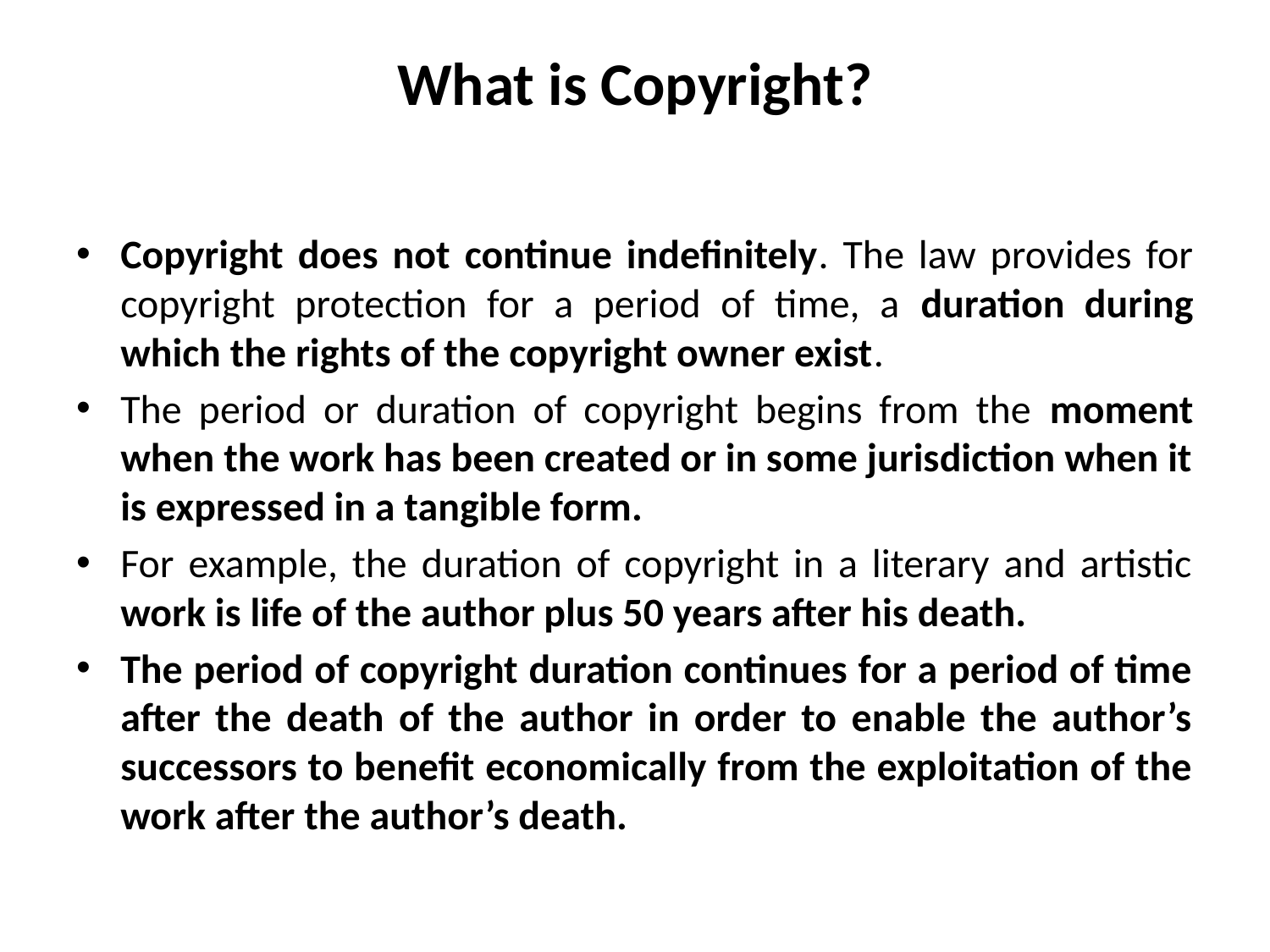

# What is Copyright?
Copyright does not continue indefinitely. The law provides for copyright protection for a period of time, a duration during which the rights of the copyright owner exist.
The period or duration of copyright begins from the moment when the work has been created or in some jurisdiction when it is expressed in a tangible form.
For example, the duration of copyright in a literary and artistic work is life of the author plus 50 years after his death.
The period of copyright duration continues for a period of time after the death of the author in order to enable the author’s successors to benefit economically from the exploitation of the work after the author’s death.